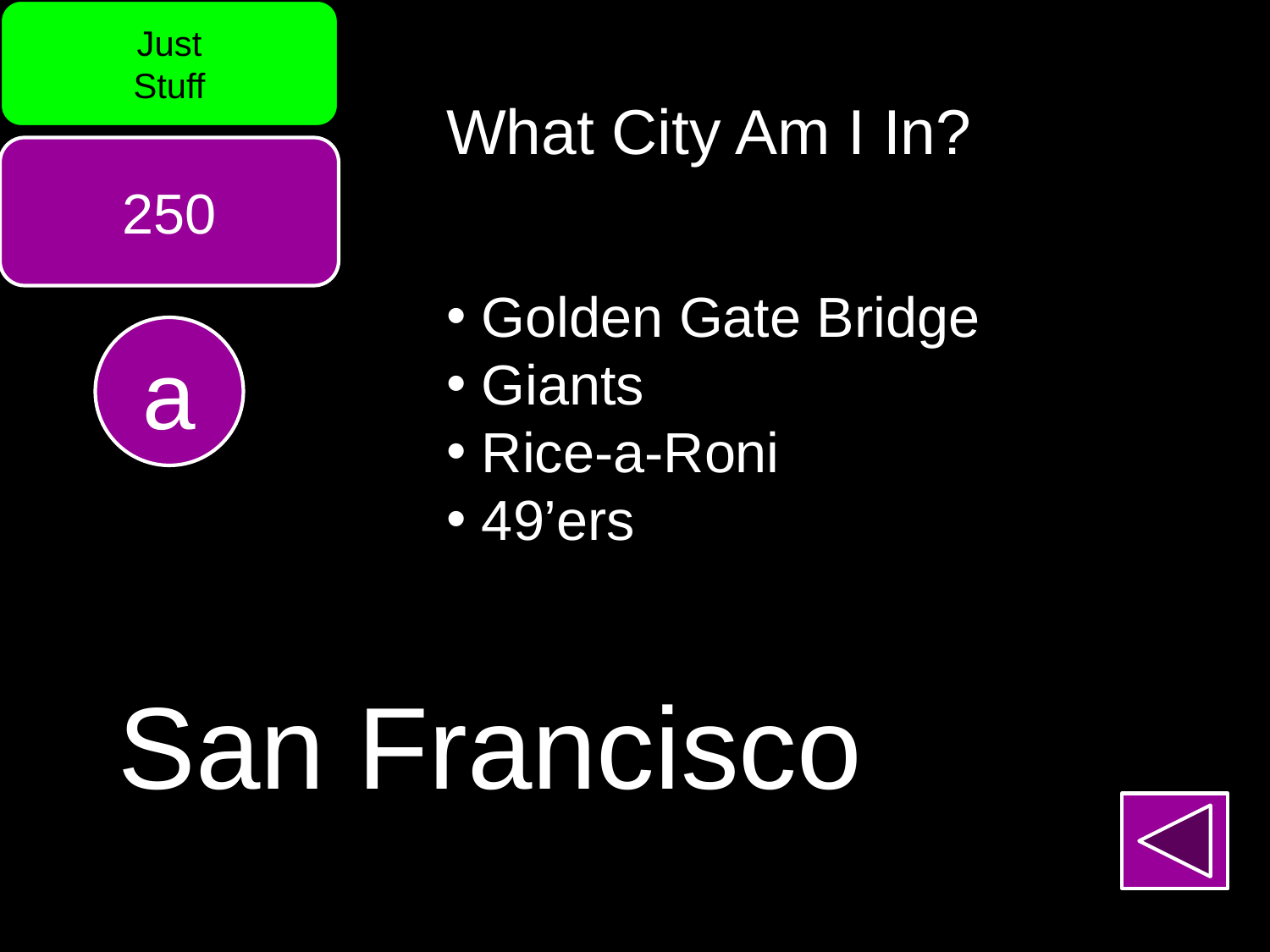

Just
Stuff
What City Am I In?
250
 Golden Gate Bridge
 Giants
 Rice-a-Roni
 49’ers
a
San Francisco